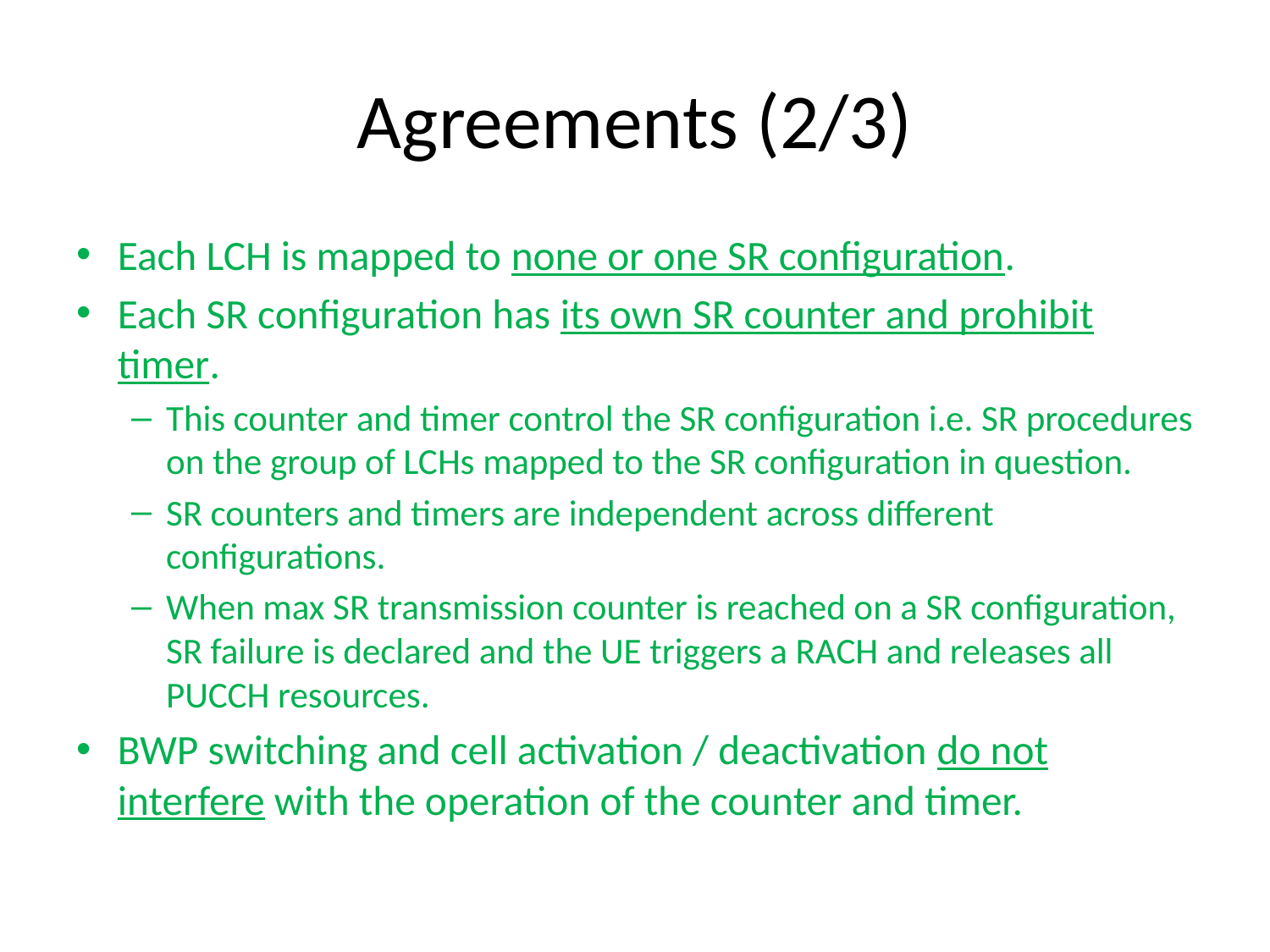

# Agreements (2/3)
Each LCH is mapped to none or one SR configuration.
Each SR configuration has its own SR counter and prohibit timer.
This counter and timer control the SR configuration i.e. SR procedures on the group of LCHs mapped to the SR configuration in question.
SR counters and timers are independent across different configurations.
When max SR transmission counter is reached on a SR configuration, SR failure is declared and the UE triggers a RACH and releases all PUCCH resources.
BWP switching and cell activation / deactivation do not interfere with the operation of the counter and timer.